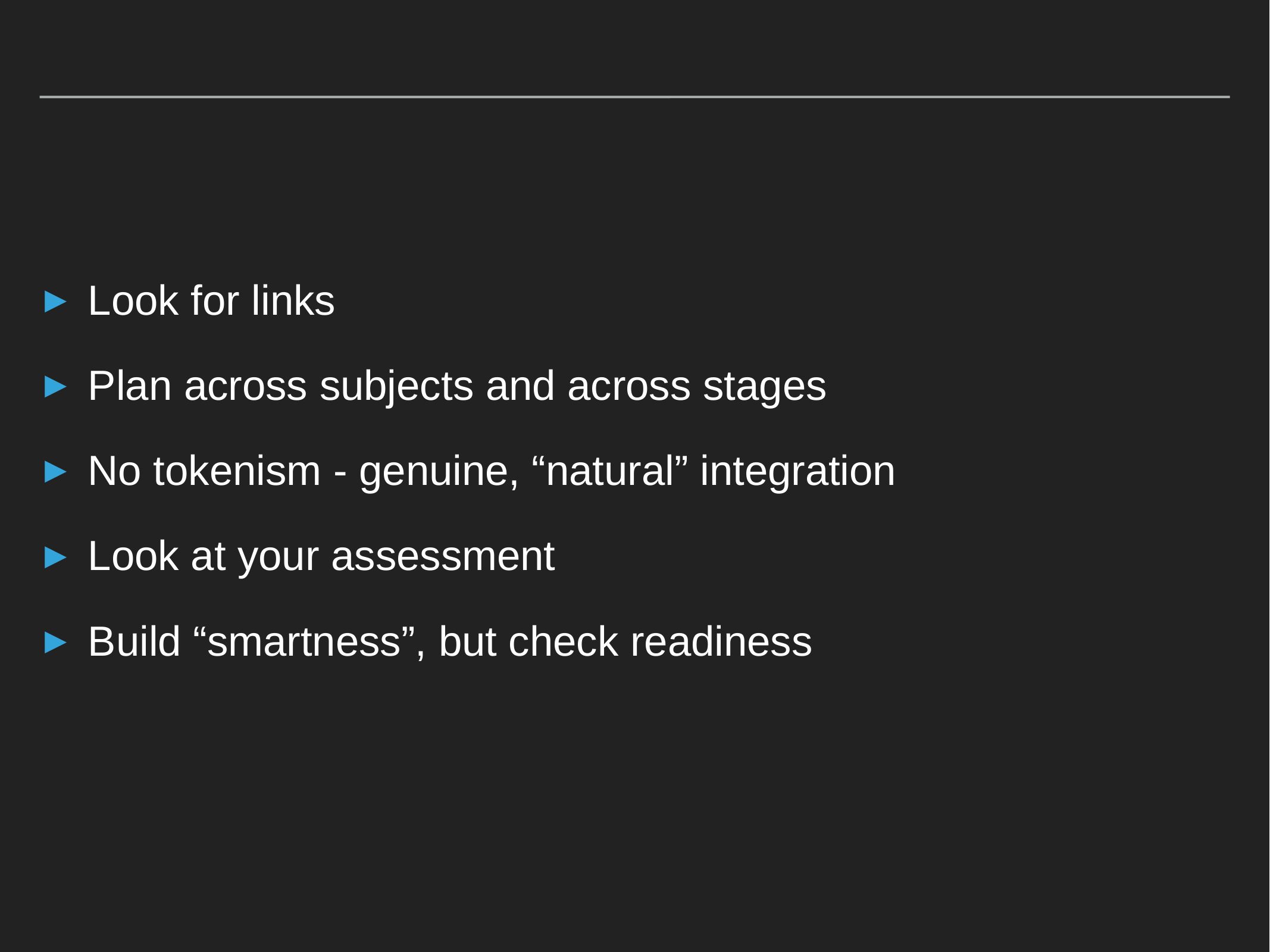

#
Look for links
Plan across subjects and across stages
No tokenism - genuine, “natural” integration
Look at your assessment
Build “smartness”, but check readiness